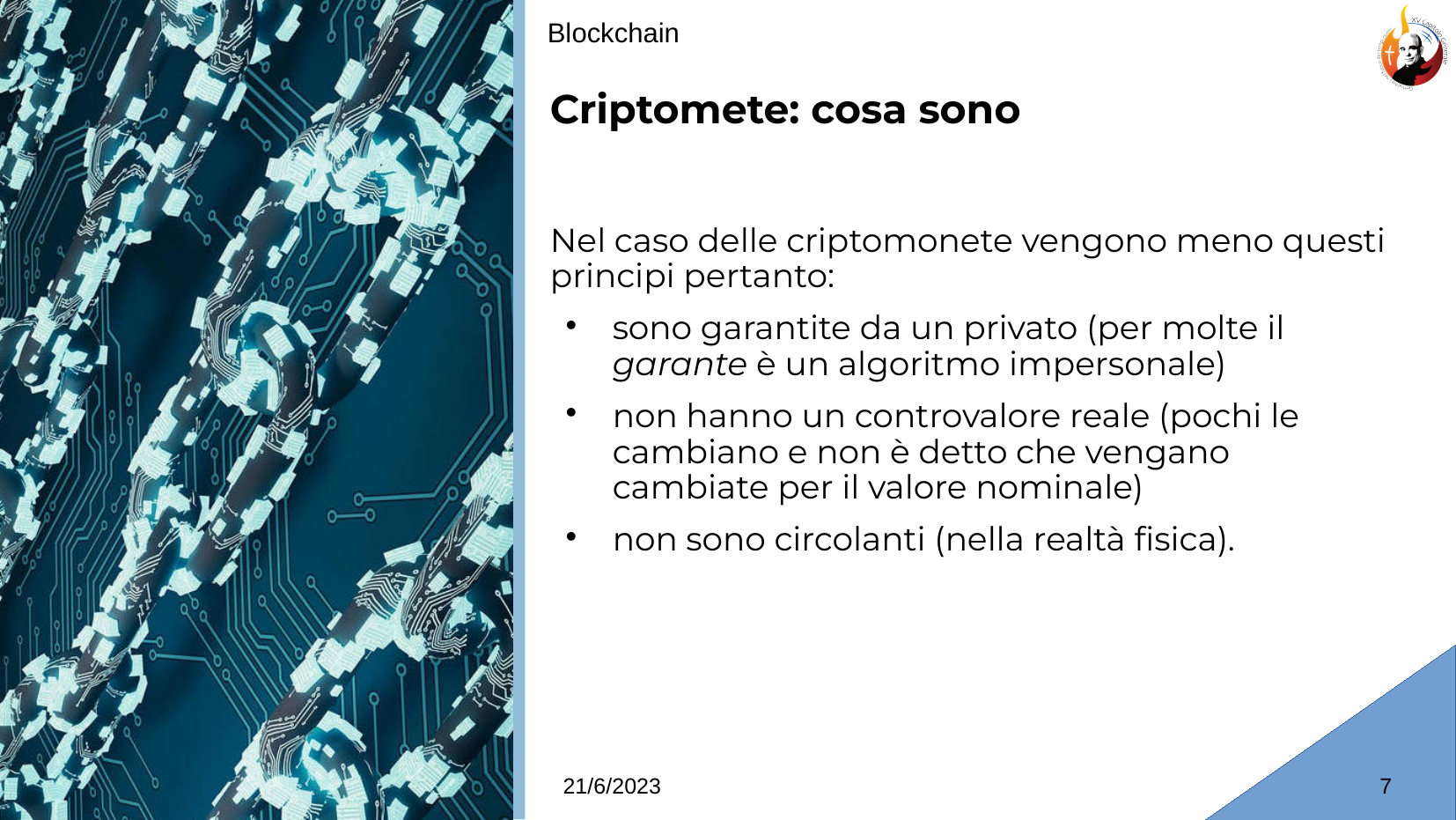

Blockchain
Criptomete: cosa sono
# Nel caso delle criptomonete vengono meno questi principi pertanto:
sono garantite da un privato (per molte il garante è un algoritmo impersonale)
non hanno un controvalore reale (pochi le cambiano e non è detto che vengano cambiate per il valore nominale)
non sono circolanti (nella realtà fisica).